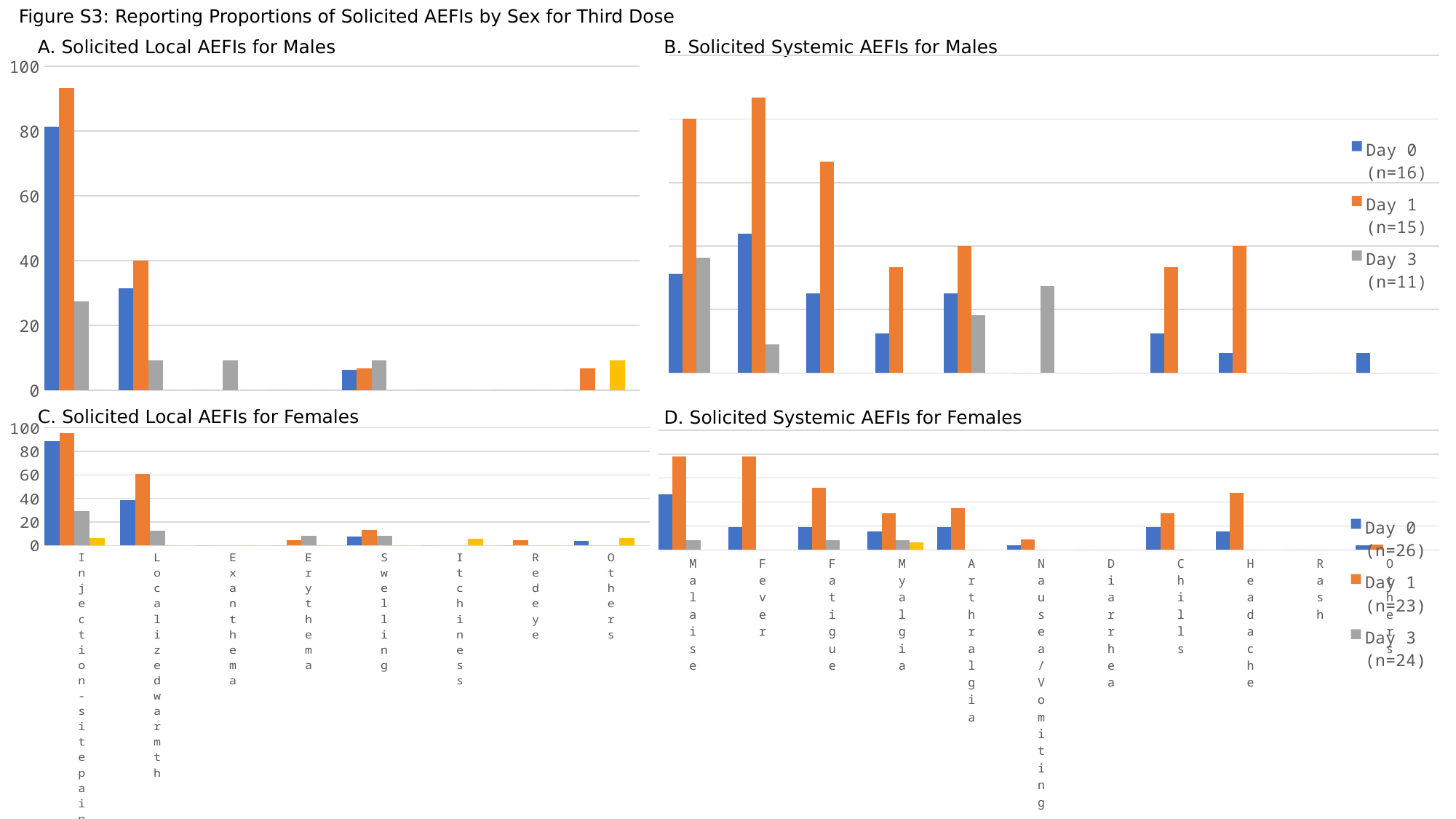

Figure S3: Reporting Proportions of Solicited AEFIs by Sex for Third Dose
A. Solicited Local AEFIs for Males
B. Solicited Systemic AEFIs for Males

### Chart

| Category | Day 0 | Day 1 | Day 3 | Day 7 |
|---|---|---|---|---|
|  | 81.3 | None | None | None |
|  | None | 93.3 | None | None |
| Injection-site pain | None | None | 27.3 | None |
|  | None | None | None | 0.0 |
|   | None | None | None | None |
|  | 31.3 | None | None | None |
|  | None | 40.0 | None | None |
| Localized warmth | None | None | 9.1 | None |
|  | None | None | None | 0.0 |
|   | None | None | None | None |
|  | 0.0 | None | None | None |
|  | None | 0.0 | None | None |
| Exanthema | None | None | 9.1 | None |
|  | None | None | None | 0.0 |
|   | None | None | None | None |
|  | 0.0 | None | None | None |
|  | None | 0.0 | None | None |
| Erythema | None | None | 0.0 | None |
|  | None | None | None | 0.0 |
|   | None | None | None | None |
|  | 6.3 | None | None | None |
|  | None | 6.7 | None | None |
| Swelling | None | None | 9.1 | None |
|  | None | None | None | 0.0 |
|   | None | None | None | None |
|  | 0.0 | None | None | None |
|  | None | 0.0 | None | None |
| Itchiness | None | None | 0.0 | None |
|  | None | None | None | 0.0 |
|   | None | None | None | None |
|  | 0.0 | None | None | None |
|  | None | 0.0 | None | None |
| Red eye | None | None | 0.0 | None |
|  | None | None | None | 0.0 |
|   | None | None | None | None |
|  | 0.0 | None | None | None |
|  | None | 6.7 | None | None |
| Others | None | None | 0.0 | None |
|  | None | None | None | 9.1 |
|   | None | None | None | None |

### Chart

| Category | Day 0 | Day 1 | Day 3 | Day 7 |
|---|---|---|---|---|
|  | 31.3 | None | None | None |
|  | None | 80.0 | None | None |
| Malaise | None | None | 36.4 | None |
|  | None | None | None | 0.0 |
|   | None | None | None | None |
|  | 43.8 | None | None | None |
|  | None | 86.7 | None | None |
| Fever | None | None | 9.1 | None |
|  | None | None | None | 0.0 |
|   | None | None | None | None |
|  | 25.0 | None | None | None |
|  | None | 66.7 | None | None |
| Fatigue | None | None | 0.0 | None |
|  | None | None | None | 0.0 |
|   | None | None | None | None |
|  | 12.5 | None | None | None |
|  | None | 33.3 | None | None |
| Myalgia | None | None | 0.0 | None |
|  | None | None | None | 0.0 |
|   | None | None | None | None |
|  | 25.0 | None | None | None |
|  | None | 40.0 | None | None |
| Arthralgia | None | None | 18.2 | None |
|  | None | None | None | 0.0 |
|   | None | None | None | None |
|  | 0.0 | None | None | None |
|  | None | 0.0 | None | None |
| Nausea/
Vomiting | None | None | 27.3 | None |
|  | None | None | None | 0.0 |
|   | None | None | None | None |
|  | 0.0 | None | None | None |
|  | None | 0.0 | None | None |
| Diarrhea | None | None | 0.0 | None |
|  | None | None | None | 0.0 |
|   | None | None | None | None |
|  | 12.5 | None | None | None |
|  | None | 33.3 | None | None |
| Chills | None | None | 0.0 | None |
|  | None | None | None | 0.0 |
|   | None | None | None | None |
|  | 6.3 | None | None | None |
|  | None | 40.0 | None | None |
| Headache | None | None | 0.0 | None |
|  | None | None | None | 0.0 |
|   | None | None | None | None |
|  | 0.0 | None | None | None |
|  | None | 0.0 | None | None |
| Rash | None | None | 0.0 | None |
|  | None | None | None | 0.0 |
|   | None | None | None | None |
|  | 6.3 | None | None | None |
|  | None | 0.0 | None | None |
| Others  | None | None | 0.0 | None |
|  | None | None | None | 0.0 |
|  | None | None | None | None |
|   | None | None | None | None |
C. Solicited Local AEFIs for Females
D. Solicited Systemic AEFIs for Females

### Chart

| Category | Day 0 | Day 1 | Day 3 | Day 7 |
|---|---|---|---|---|
|  | 88.5 | None | None | None |
|  | None | 95.7 | None | None |
| Injection-site pain | None | None | 29.2 | None |
|  | None | None | None | 6.3 |
|   | None | None | None | None |
|  | 38.5 | None | None | None |
|  | None | 60.9 | None | None |
| Localized warmth | None | None | 12.5 | None |
|  | None | None | None | 0.0 |
|   | None | None | None | None |
|  | 0.0 | None | None | None |
|  | None | 0.0 | None | None |
| Exanthema | None | None | 0.0 | None |
|  | None | None | None | 0.0 |
|   | None | None | None | None |
|  | 0.0 | None | None | None |
|  | None | 4.3 | None | None |
| Erythema | None | None | 8.3 | None |
|  | None | None | None | 0.0 |
|   | None | None | None | None |
|  | 7.7 | None | None | None |
|  | None | 13.0 | None | None |
| Swelling | None | None | 8.3 | None |
|  | None | None | None | 0.0 |
|   | None | None | None | None |
|  | 0.0 | None | None | None |
|  | None | 0.0 | None | None |
| Itchiness | None | None | 0.0 | None |
|  | None | None | None | 6.0 |
|   | None | None | None | None |
|  | 0.0 | None | None | None |
|  | None | 4.3 | None | None |
| Red eye | None | None | 0.0 | None |
|  | None | None | None | 0.0 |
|   | None | None | None | None |
|  | 3.8 | None | None | None |
|  | None | 0.0 | None | None |
| Others | None | None | 0.0 | None |
|  | None | None | None | 6.3 |
|   | None | None | None | None |

### Chart

| Category | Day 0 | Day 1 | Day 3 | Day 7 |
|---|---|---|---|---|
|  | 46.2 | None | None | None |
|  | None | 78.3 | None | None |
| Malaise | None | None | 8.3 | None |
|  | None | None | None | 0.0 |
|   | None | None | None | None |
|  | 19.2 | None | None | None |
|  | None | 78.3 | None | None |
| Fever | None | None | 0.0 | None |
|  | None | None | None | 0.0 |
|   | None | None | None | None |
|  | 19.2 | None | None | None |
|  | None | 52.2 | None | None |
| Fatigue | None | None | 8.3 | None |
|  | None | None | None | 0.0 |
|   | None | None | None | None |
|  | 15.4 | None | None | None |
|  | None | 30.4 | None | None |
| Myalgia | None | None | 8.3 | None |
|  | None | None | None | 6.3 |
|   | None | None | None | None |
|  | 19.2 | None | None | None |
|  | None | 34.8 | None | None |
| Arthralgia | None | None | 0.0 | None |
|  | None | None | None | 0.0 |
|   | None | None | None | None |
|  | 3.8 | None | None | None |
|  | None | 8.7 | None | None |
| Nausea/
Vomiting | None | None | 0.0 | None |
|  | None | None | None | 0.0 |
|   | None | None | None | None |
|  | 0.0 | None | None | None |
|  | None | 0.0 | None | None |
| Diarrhea | None | None | 0.0 | None |
|  | None | None | None | 0.0 |
|   | None | None | None | None |
|  | 19.2 | None | None | None |
|  | None | 30.4 | None | None |
| Chills | None | None | 0.0 | None |
|  | None | None | None | 0.0 |
|   | None | None | None | None |
|  | 15.4 | None | None | None |
|  | None | 47.8 | None | None |
| Headache | None | None | 0.0 | None |
|  | None | None | None | 0.0 |
|   | None | None | None | None |
|  | 0.0 | None | None | None |
|  | None | 0.0 | None | None |
| Rash | None | None | 0.0 | None |
|  | None | None | None | 0.0 |
|   | None | None | None | None |
|  | 3.8 | None | None | None |
|  | None | 4.3 | None | None |
| Others  | None | None | 0.0 | None |
|  | None | None | None | 0.0 |
|  | None | None | None | None |
|   | None | None | None | None |